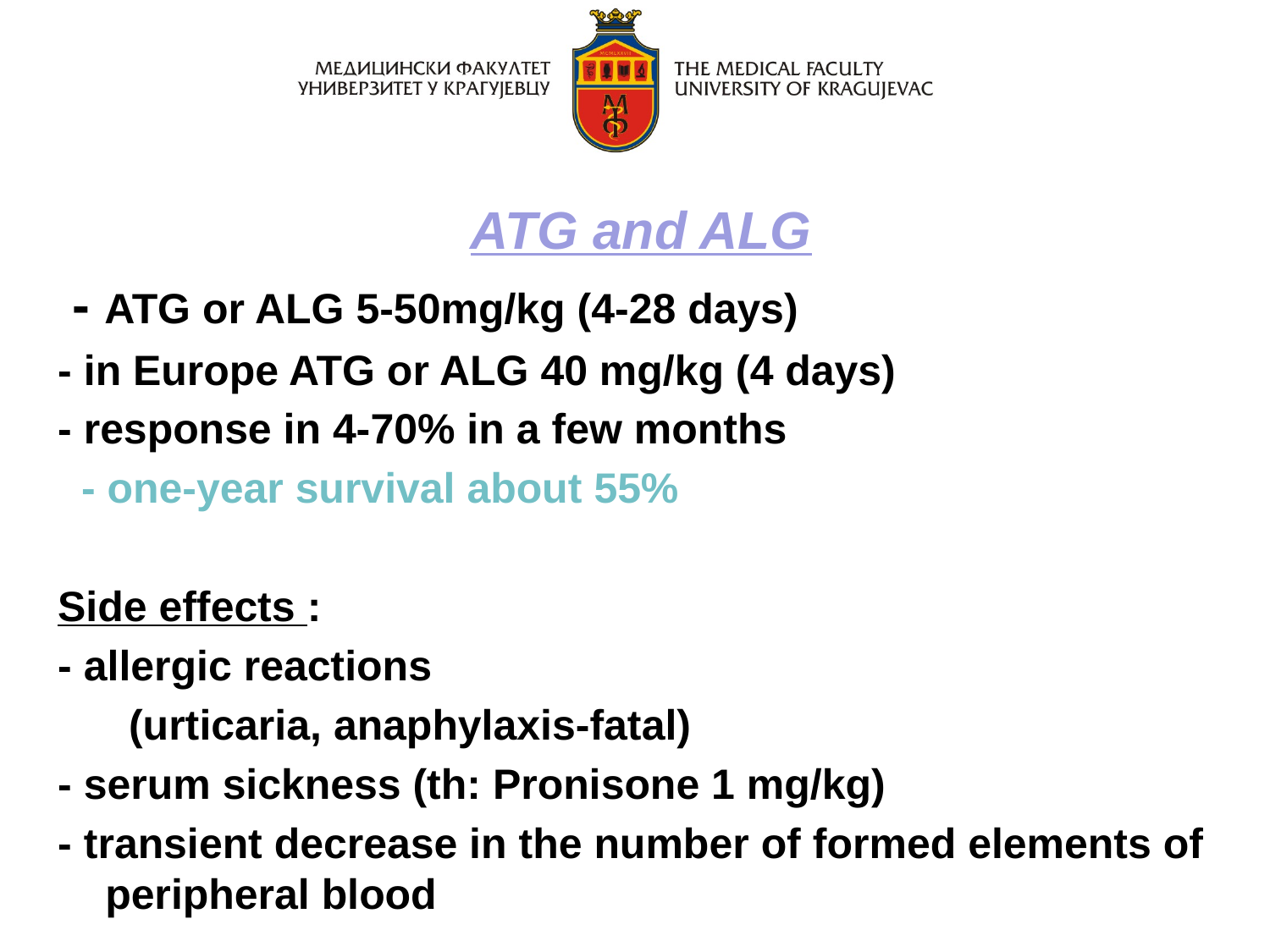

ATG and ALG
 - ATG or ALG 5-50mg/kg (4-28 days)
- in Europe ATG or ALG 40 mg/kg (4 days)
- response in 4-70% in a few months
  - one-year survival about 55%

Side effects :
- allergic reactions
      (urticaria, anaphylaxis-fatal)
- serum sickness (th: Pronisone 1 mg/kg)
- transient decrease in the number of formed elements of peripheral blood